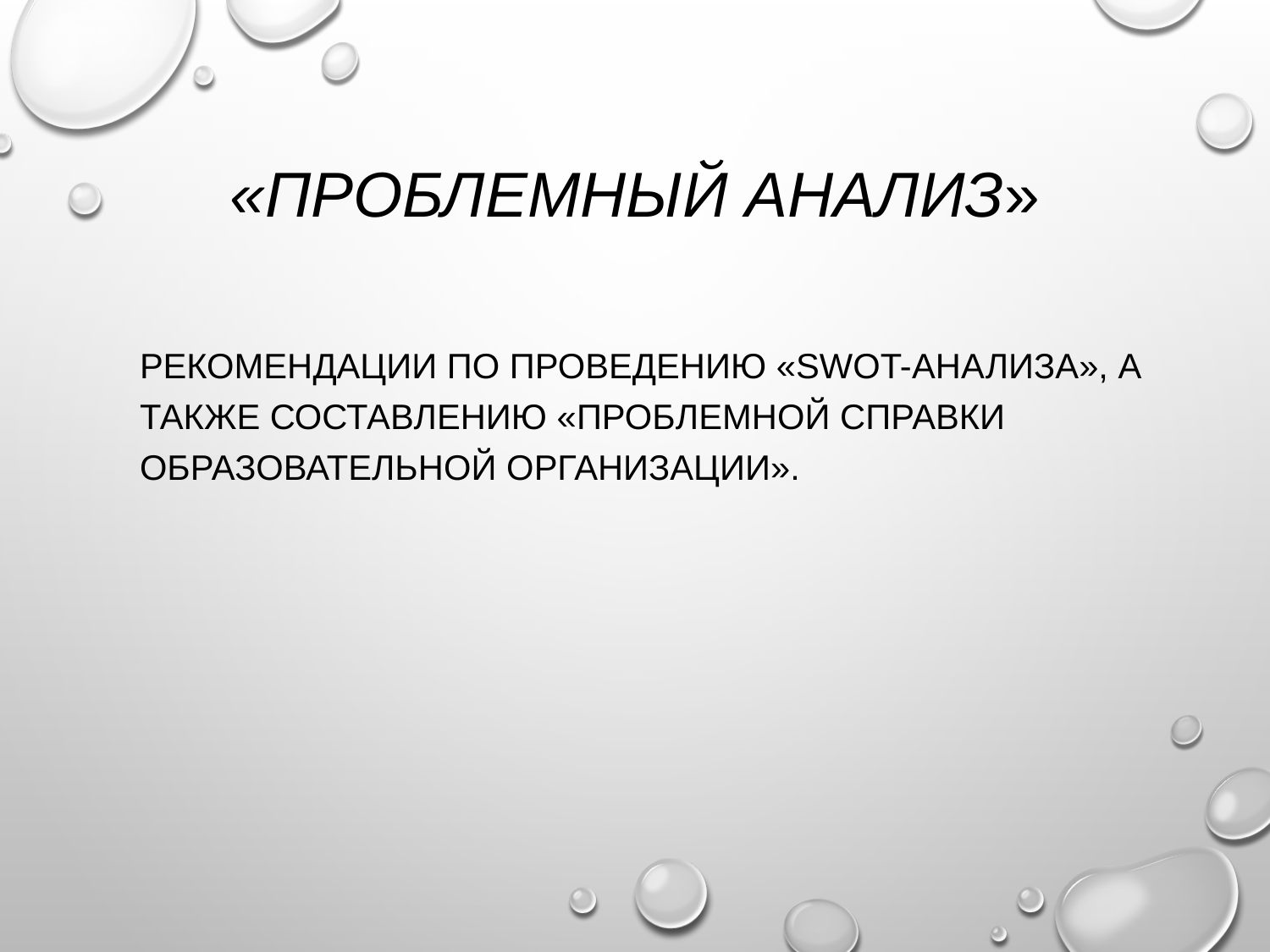

# «Проблемный анализ»
Рекомендации по проведению «SWOT-анализа», а также составлению «Проблемной справки образовательной организации».